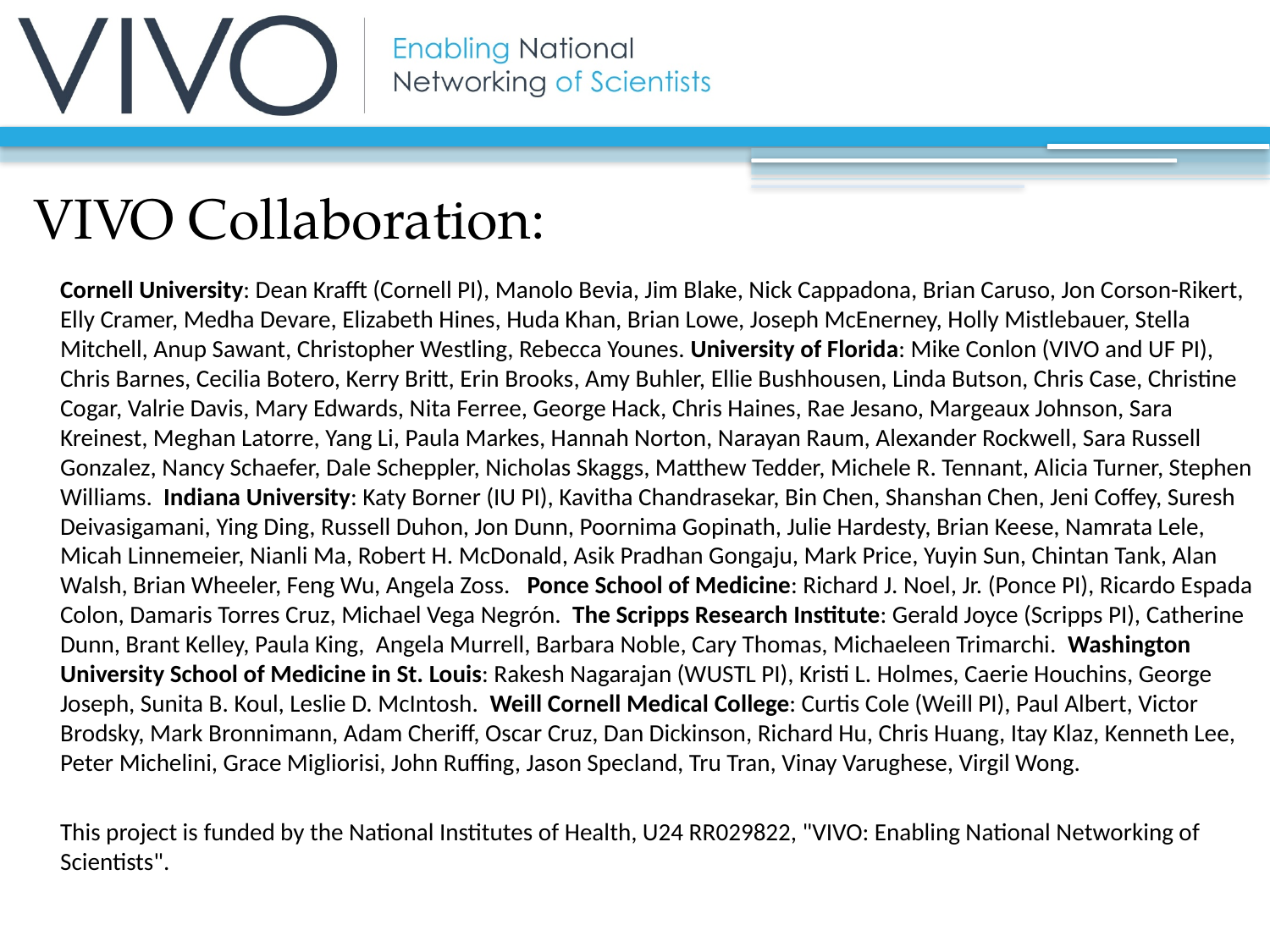

VIVO Collaboration:

	Cornell University: Dean Krafft (Cornell PI), Manolo Bevia, Jim Blake, Nick Cappadona, Brian Caruso, Jon Corson-Rikert, Elly Cramer, Medha Devare, Elizabeth Hines, Huda Khan, Brian Lowe, Joseph McEnerney, Holly Mistlebauer, Stella Mitchell, Anup Sawant, Christopher Westling, Rebecca Younes. University of Florida: Mike Conlon (VIVO and UF PI), Chris Barnes, Cecilia Botero, Kerry Britt, Erin Brooks, Amy Buhler, Ellie Bushhousen, Linda Butson, Chris Case, Christine Cogar, Valrie Davis, Mary Edwards, Nita Ferree, George Hack, Chris Haines, Rae Jesano, Margeaux Johnson, Sara Kreinest, Meghan Latorre, Yang Li, Paula Markes, Hannah Norton, Narayan Raum, Alexander Rockwell, Sara Russell Gonzalez, Nancy Schaefer, Dale Scheppler, Nicholas Skaggs, Matthew Tedder, Michele R. Tennant, Alicia Turner, Stephen Williams.  Indiana University: Katy Borner (IU PI), Kavitha Chandrasekar, Bin Chen, Shanshan Chen, Jeni Coffey, Suresh Deivasigamani, Ying Ding, Russell Duhon, Jon Dunn, Poornima Gopinath, Julie Hardesty, Brian Keese, Namrata Lele, Micah Linnemeier, Nianli Ma, Robert H. McDonald, Asik Pradhan Gongaju, Mark Price, Yuyin Sun, Chintan Tank, Alan Walsh, Brian Wheeler, Feng Wu, Angela Zoss.   Ponce School of Medicine: Richard J. Noel, Jr. (Ponce PI), Ricardo Espada Colon, Damaris Torres Cruz, Michael Vega Negrón.  The Scripps Research Institute: Gerald Joyce (Scripps PI), Catherine Dunn, Brant Kelley, Paula King,  Angela Murrell, Barbara Noble, Cary Thomas, Michaeleen Trimarchi.  Washington University School of Medicine in St. Louis: Rakesh Nagarajan (WUSTL PI), Kristi L. Holmes, Caerie Houchins, George Joseph, Sunita B. Koul, Leslie D. McIntosh.  Weill Cornell Medical College: Curtis Cole (Weill PI), Paul Albert, Victor Brodsky, Mark Bronnimann, Adam Cheriff, Oscar Cruz, Dan Dickinson, Richard Hu, Chris Huang, Itay Klaz, Kenneth Lee, Peter Michelini, Grace Migliorisi, John Ruffing, Jason Specland, Tru Tran, Vinay Varughese, Virgil Wong.

	This project is funded by the National Institutes of Health, U24 RR029822, "VIVO: Enabling National Networking of Scientists".